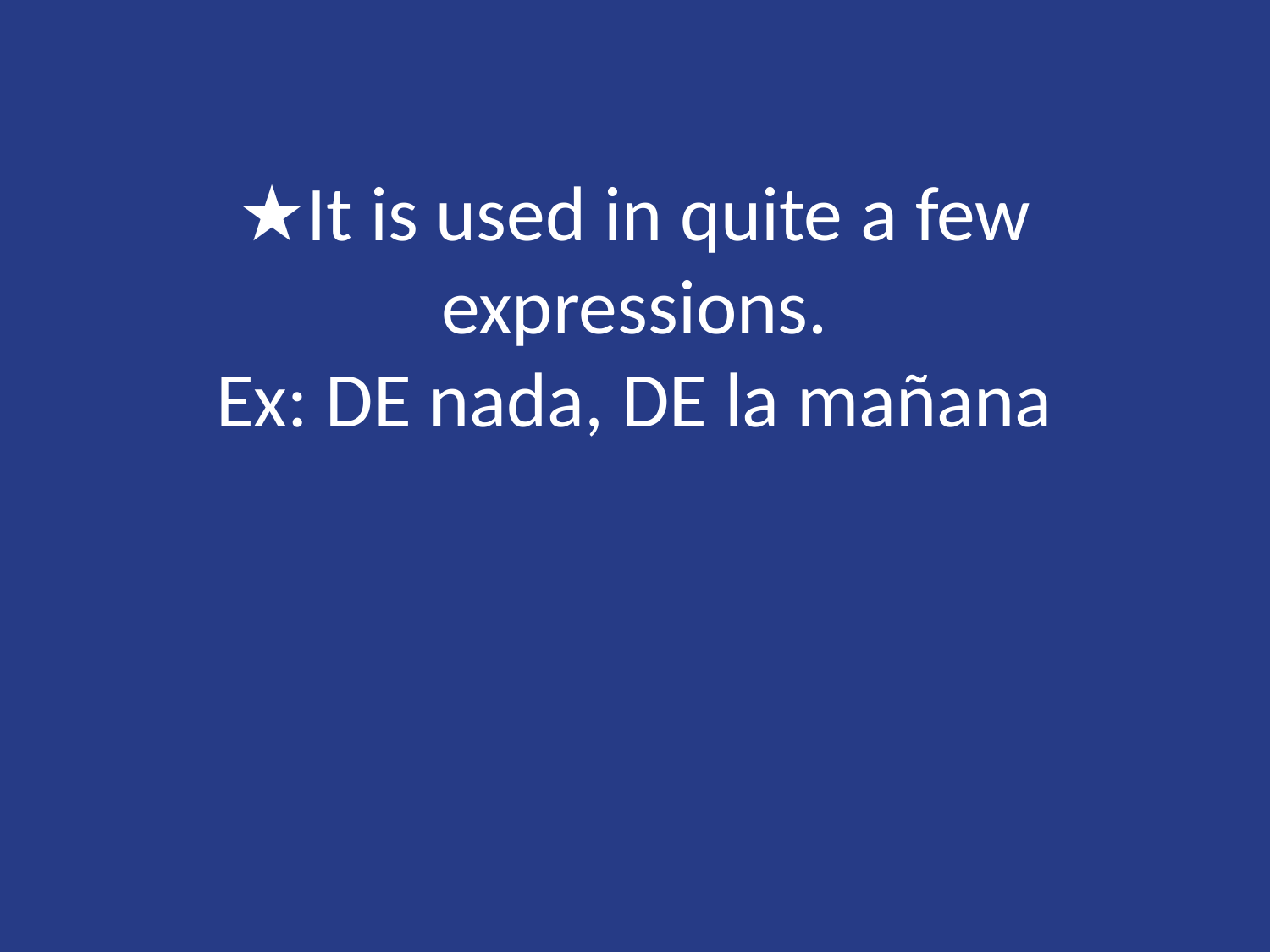

# ★It is used in quite a few expressions. Ex: DE nada, DE la mañana